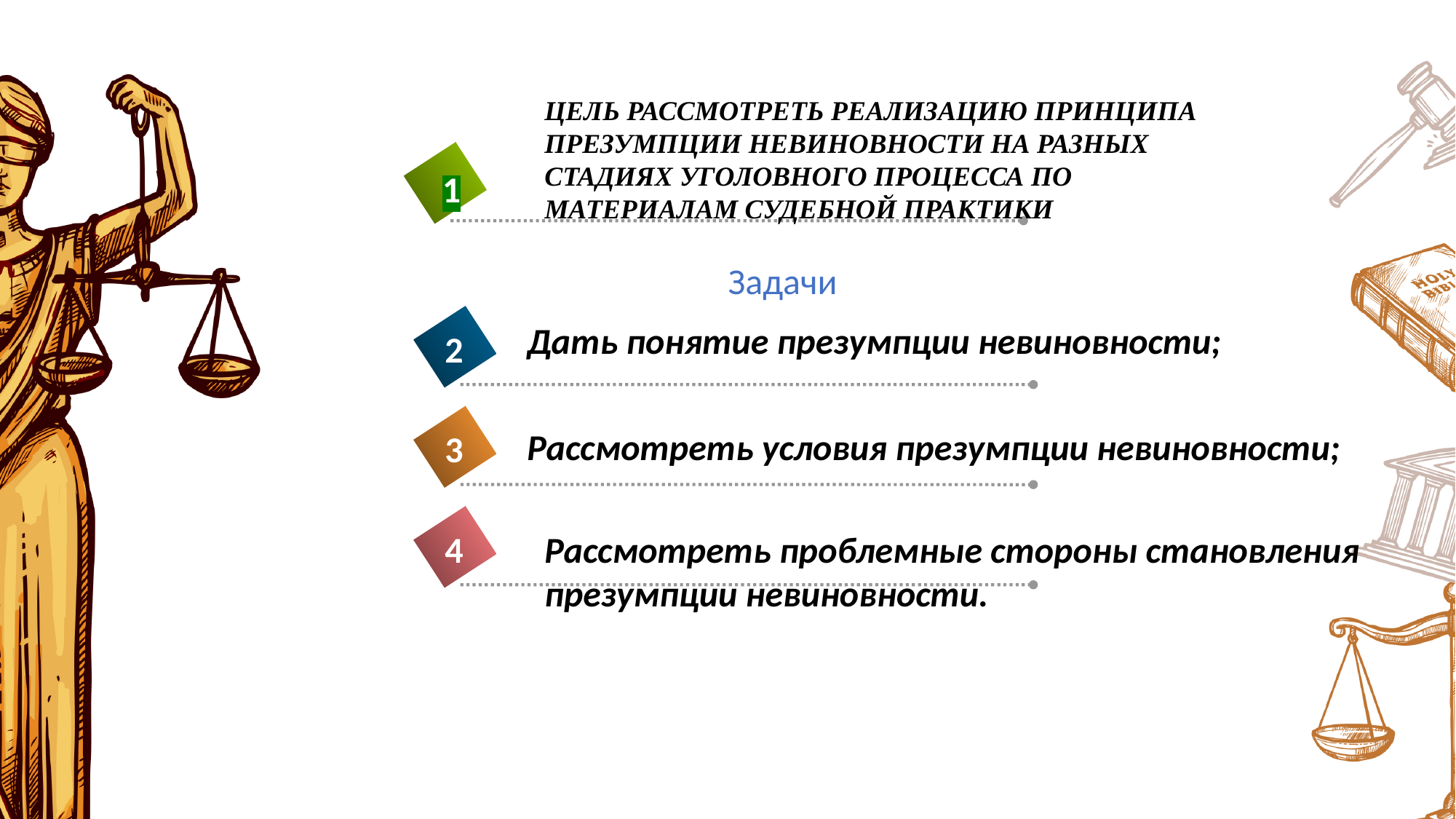

ЦЕЛЬ РАССМОТРЕТЬ РЕАЛИЗАЦИЮ ПРИНЦИПА ПРЕЗУМПЦИИ НЕВИНОВНОСТИ НА РАЗНЫХ СТАДИЯХ УГОЛОВНОГО ПРОЦЕССА ПО МАТЕРИАЛАМ СУДЕБНОЙ ПРАКТИКИ

1

Задачи
Дать понятие презумпции невиновности;

2

3

Рассмотреть условия презумпции невиновности;

4

Рассмотреть проблемные стороны становления презумпции невиновности.